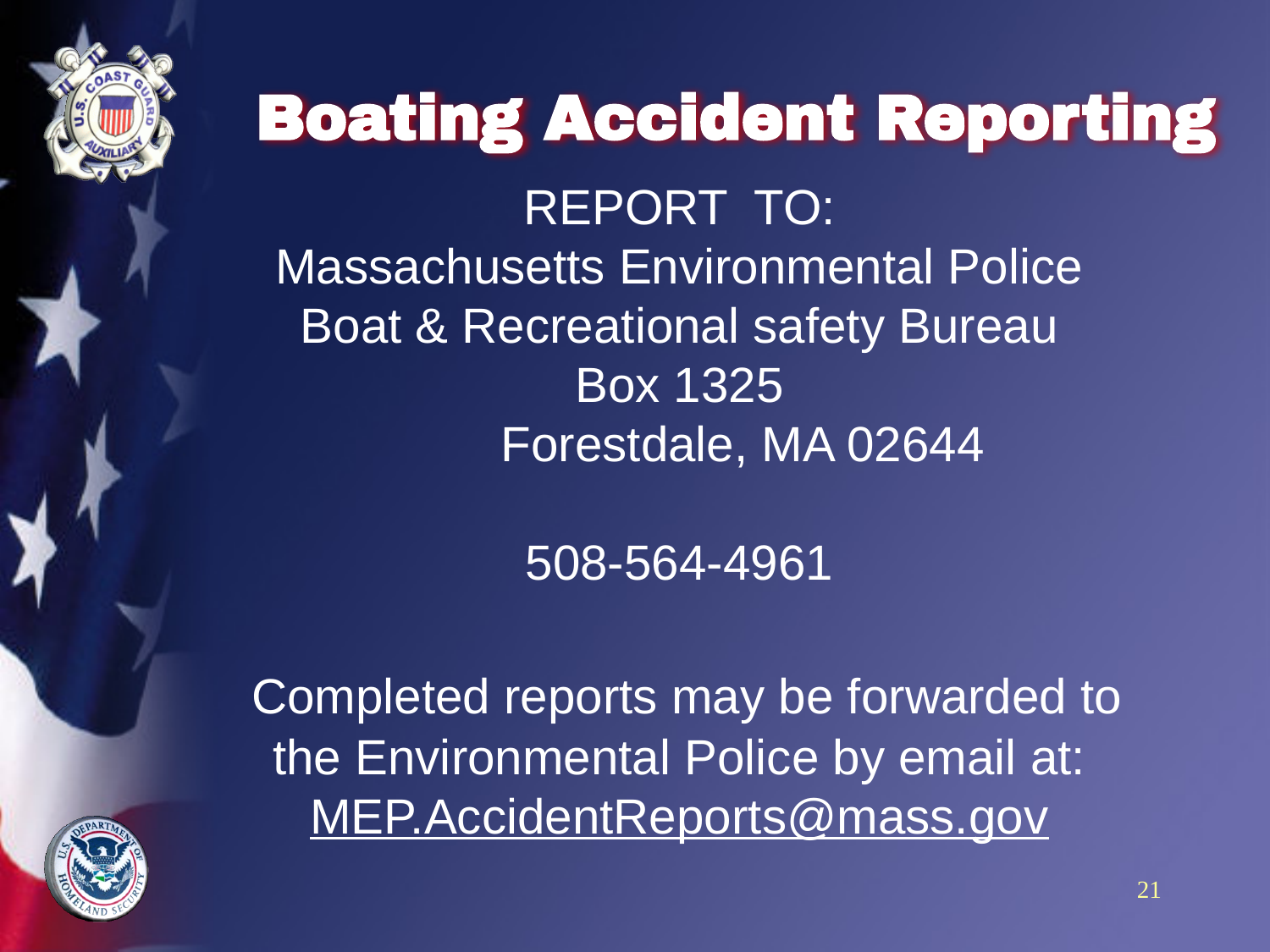

# Boating Accident Reporting
REPORT  TO:
Massachusetts Environmental Police
Boat & Recreational safety Bureau
Box 1325
	Forestdale, MA 02644

508-564-4961

 Completed reports may be forwarded to the Environmental Police by email at:
MEP.AccidentReports@mass.gov
21